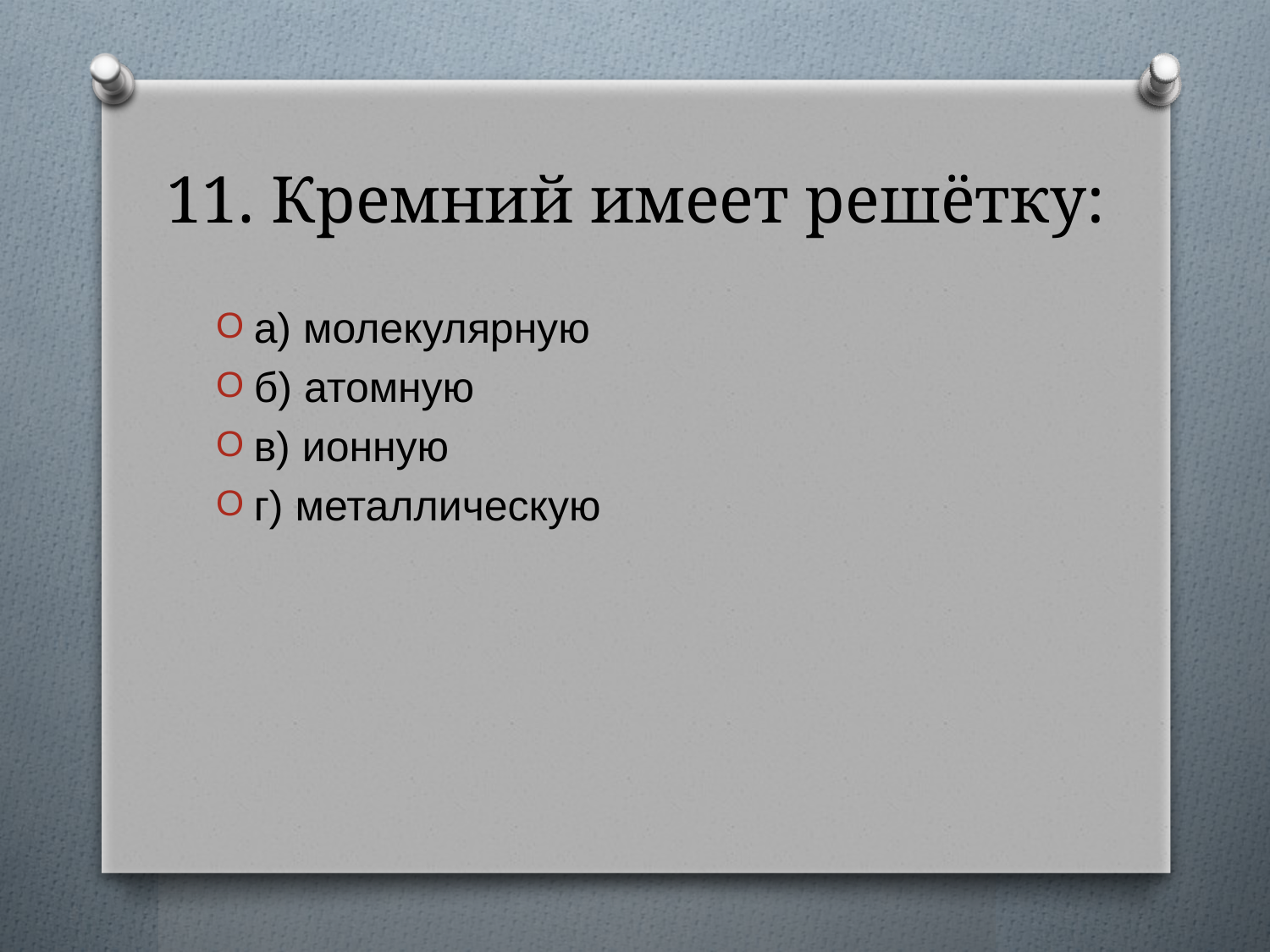

# 11. Кремний имеет решётку:
а) молекулярную
б) атомную
в) ионную
г) металлическую